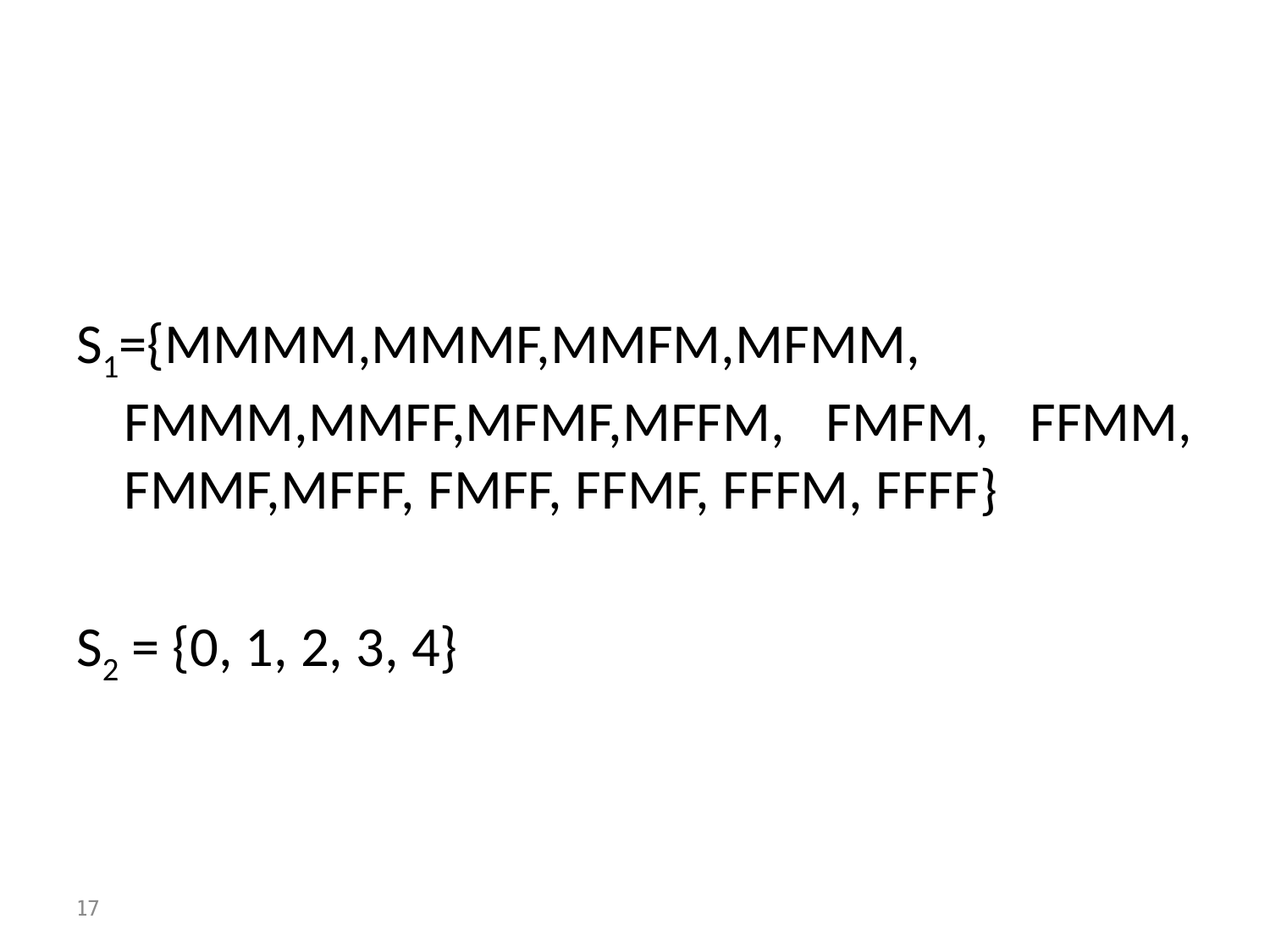

#

S1={MMMM,MMMF,MMFM,MFMM, FMMM,MMFF,MFMF,MFFM, FMFM, FFMM, FMMF,MFFF, FMFF, FFMF, FFFM, FFFF}

S2 = {0, 1, 2, 3, 4}
17